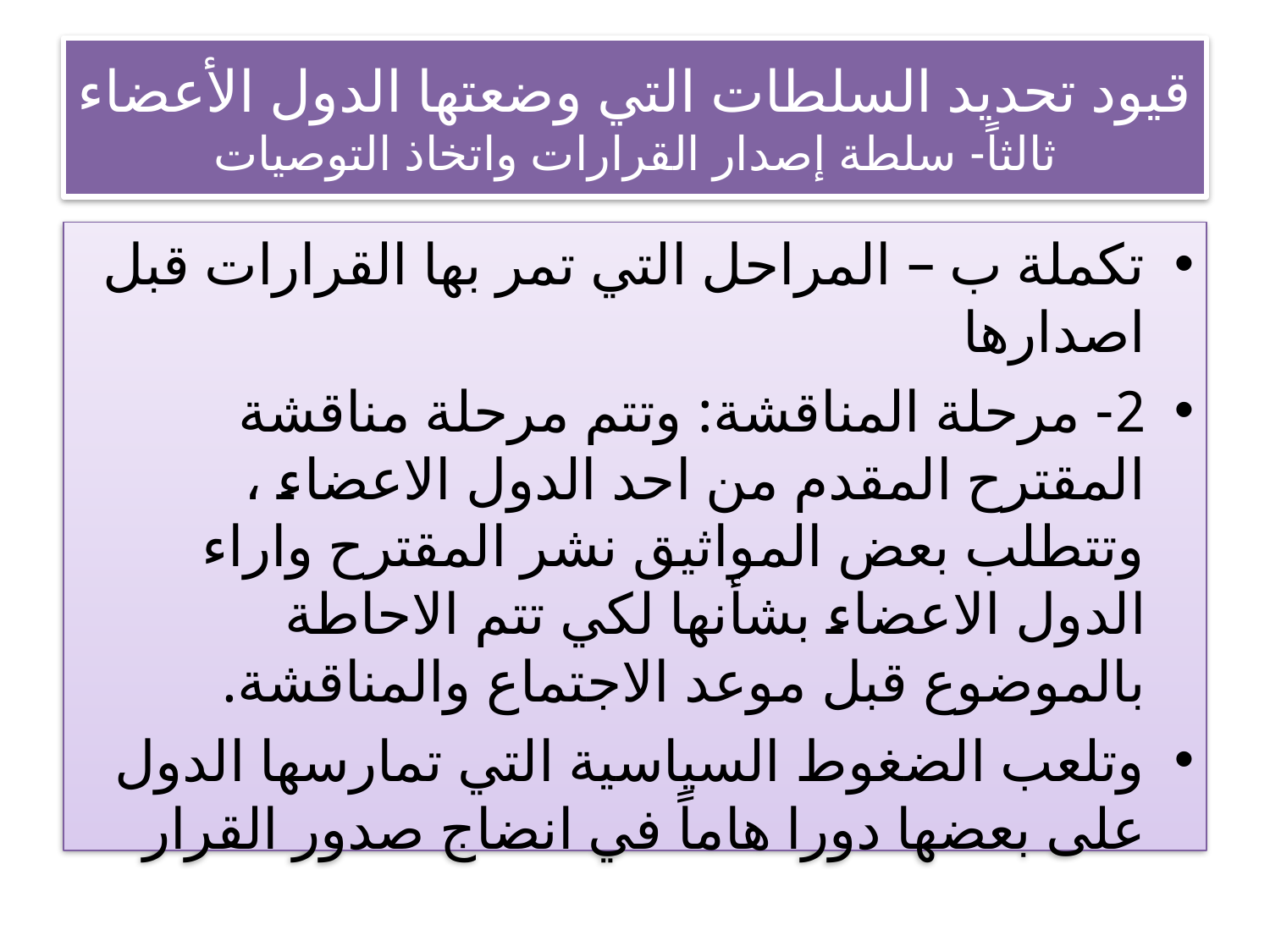

# قيود تحديد السلطات التي وضعتها الدول الأعضاء ثالثاً- سلطة إصدار القرارات واتخاذ التوصيات
تكملة ب – المراحل التي تمر بها القرارات قبل اصدارها
2- مرحلة المناقشة: وتتم مرحلة مناقشة المقترح المقدم من احد الدول الاعضاء ، وتتطلب بعض المواثيق نشر المقترح واراء الدول الاعضاء بشأنها لكي تتم الاحاطة بالموضوع قبل موعد الاجتماع والمناقشة.
وتلعب الضغوط السياسية التي تمارسها الدول على بعضها دورا هاماً في انضاج صدور القرار